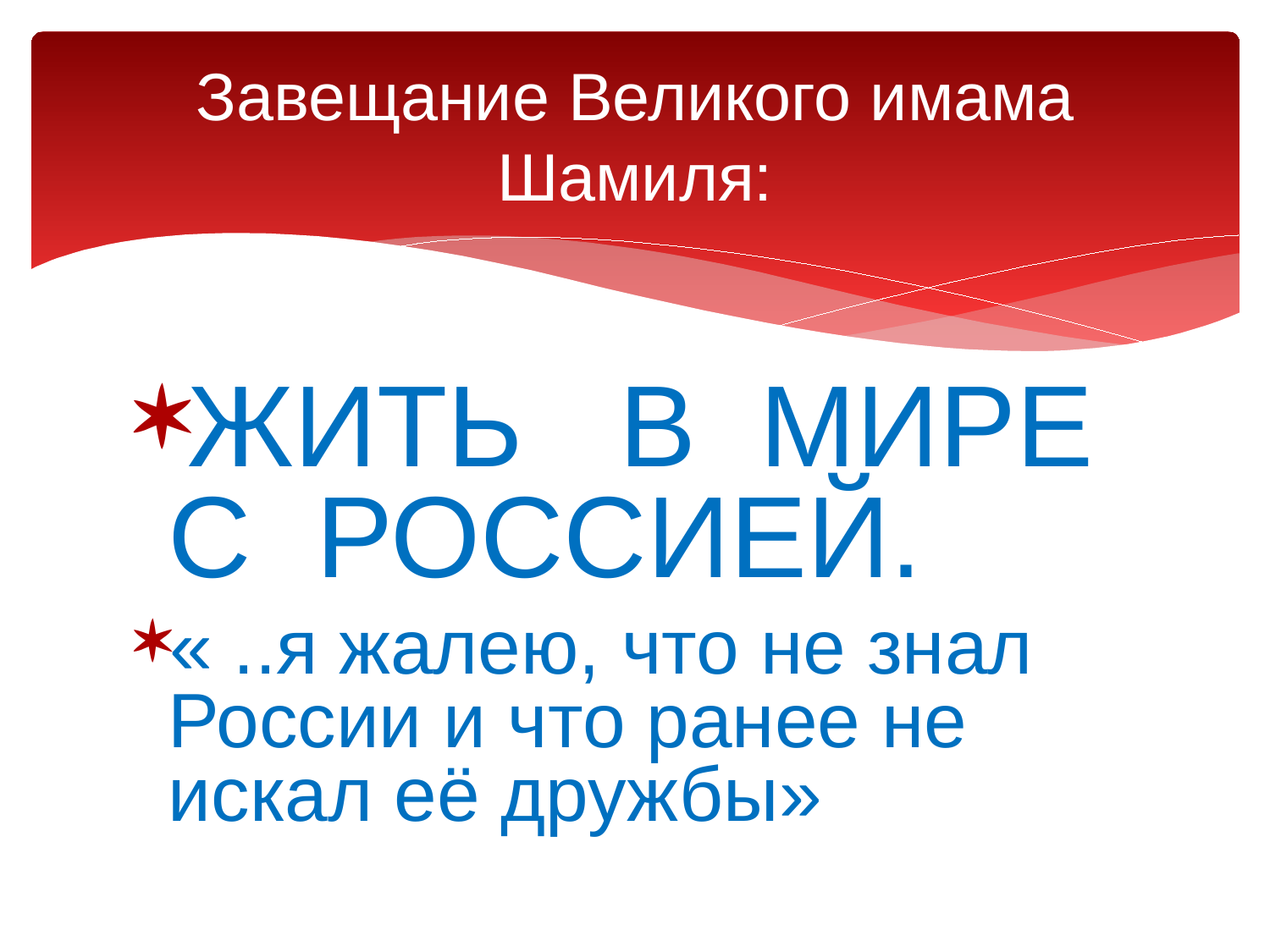

# Завещание Великого имама Шамиля:
ЖИТЬ   В  МИРЕ  С  РОССИЕЙ.
« ..я жалею, что не знал России и что ранее не искал её дружбы»